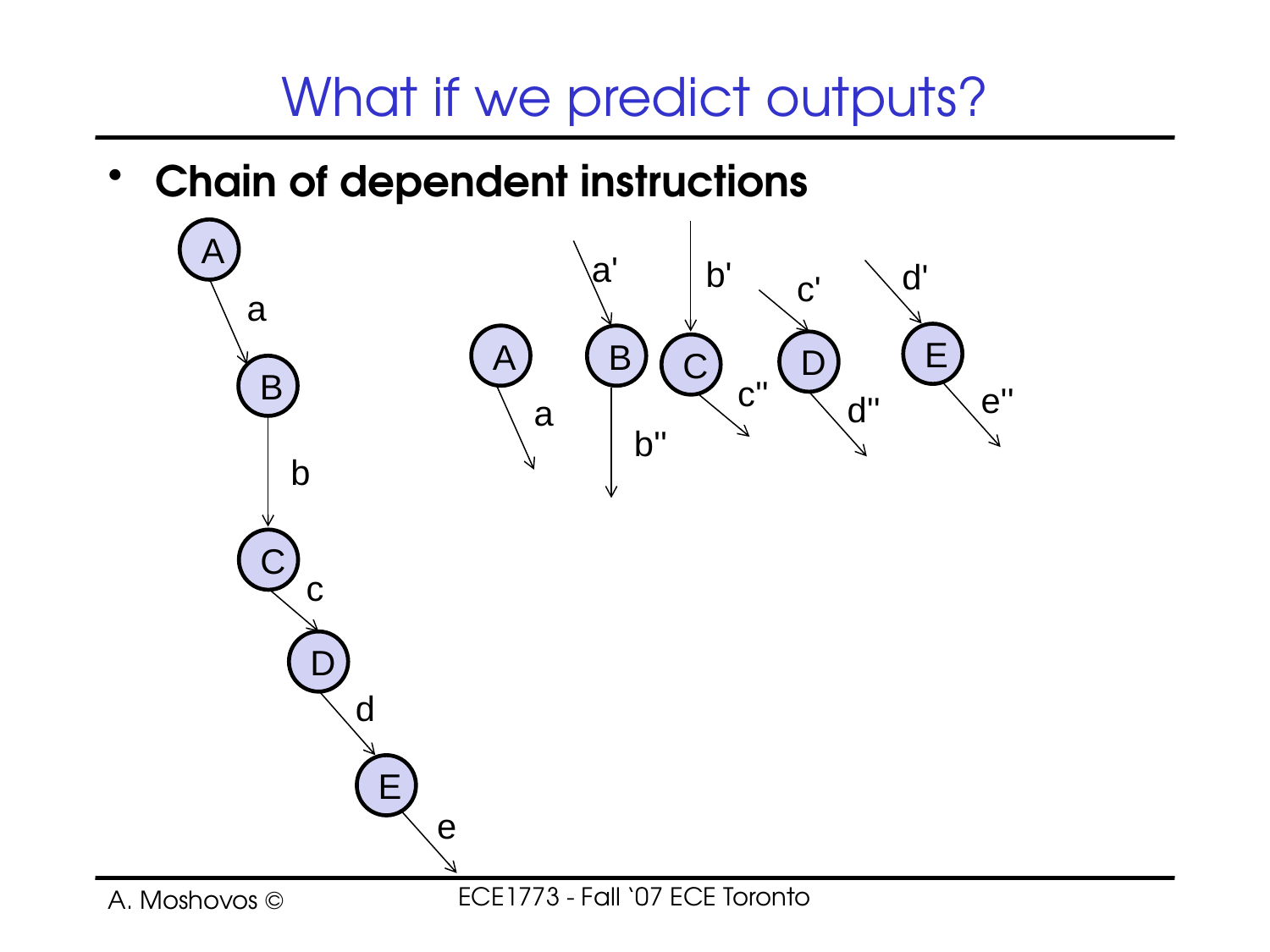

# What if we predict outputs?
Chain of dependent instructions
A
a'
b'
d'
c'
a
E
B
A
D
C
B
c''
e''
d''
a
b''
b
C
c
D
d
E
e
ECE1773 - Fall ‘07 ECE Toronto
A. Moshovos ©